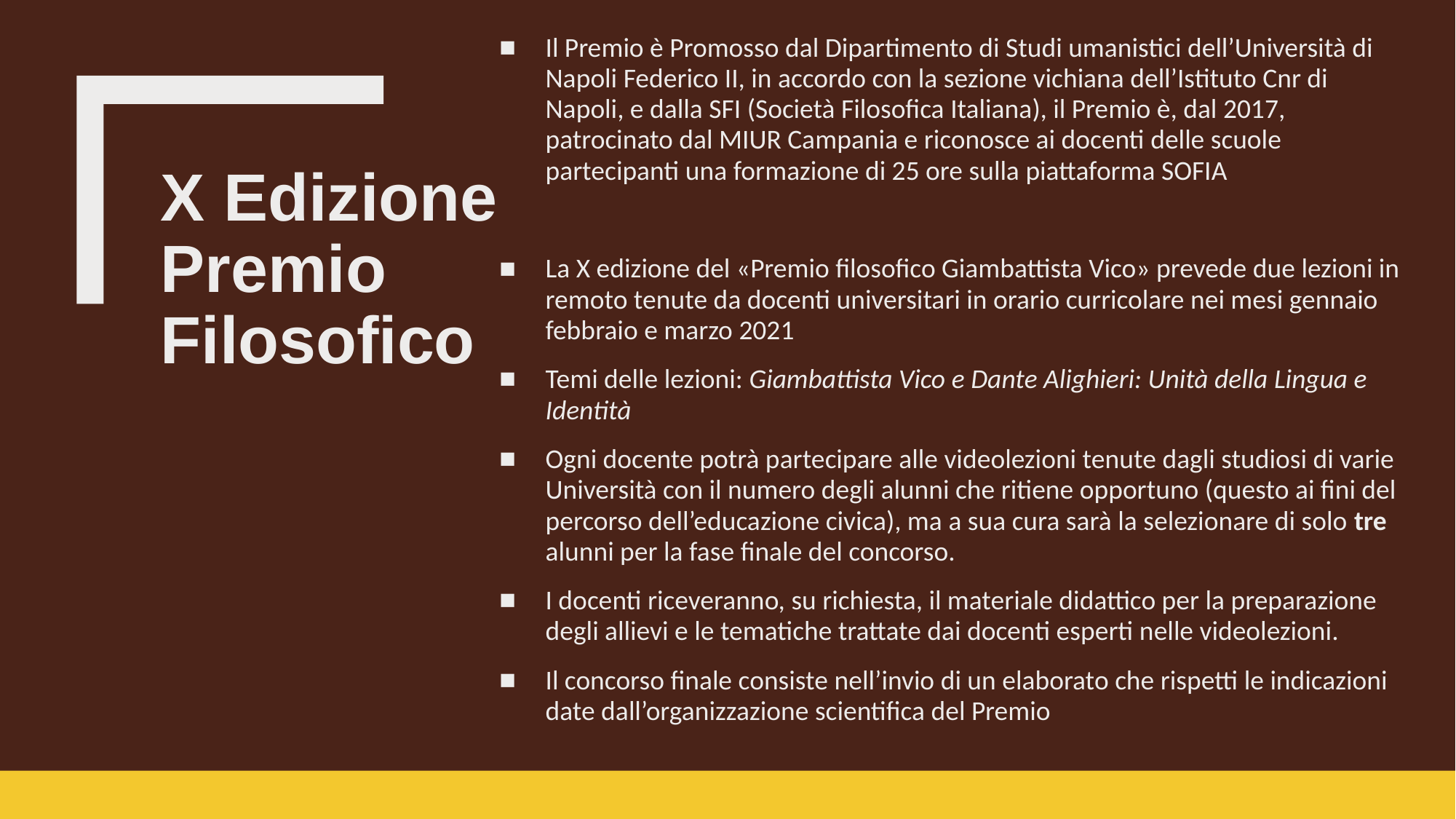

Il Premio è Promosso dal Dipartimento di Studi umanistici dell’Università di Napoli Federico II, in accordo con la sezione vichiana dell’Istituto Cnr di Napoli, e dalla SFI (Società Filosofica Italiana), il Premio è, dal 2017, patrocinato dal MIUR Campania e riconosce ai docenti delle scuole partecipanti una formazione di 25 ore sulla piattaforma SOFIA

La X edizione del «Premio filosofico Giambattista Vico» prevede due lezioni in remoto tenute da docenti universitari in orario curricolare nei mesi gennaio febbraio e marzo 2021
Temi delle lezioni: Giambattista Vico e Dante Alighieri: Unità della Lingua e Identità
Ogni docente potrà partecipare alle videolezioni tenute dagli studiosi di varie Università con il numero degli alunni che ritiene opportuno (questo ai fini del percorso dell’educazione civica), ma a sua cura sarà la selezionare di solo tre alunni per la fase finale del concorso.
I docenti riceveranno, su richiesta, il materiale didattico per la preparazione degli allievi e le tematiche trattate dai docenti esperti nelle videolezioni.
Il concorso finale consiste nell’invio di un elaborato che rispetti le indicazioni date dall’organizzazione scientifica del Premio

# X Edizione Premio Filosofico